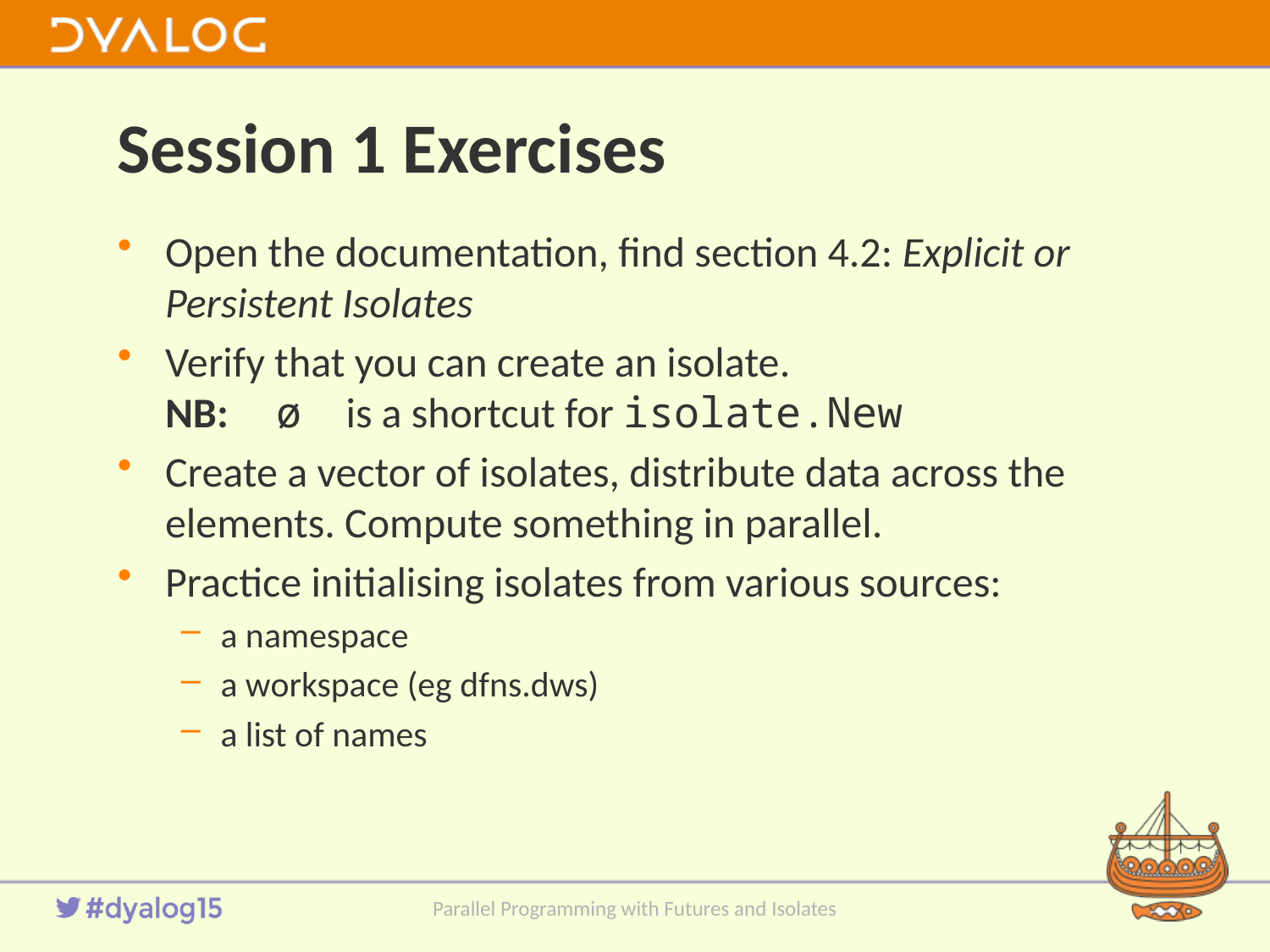

# Session 1 Exercises
Open the documentation, find section 4.2: Explicit or Persistent Isolates
Verify that you can create an isolate.
NB:     ø   is a shortcut for isolate.New
Create a vector of isolates, distribute data across the elements. Compute something in parallel.
Practice initialising isolates from various sources:
a namespace
a workspace (eg dfns.dws)
a list of names

Parallel Programming with Futures and Isolates